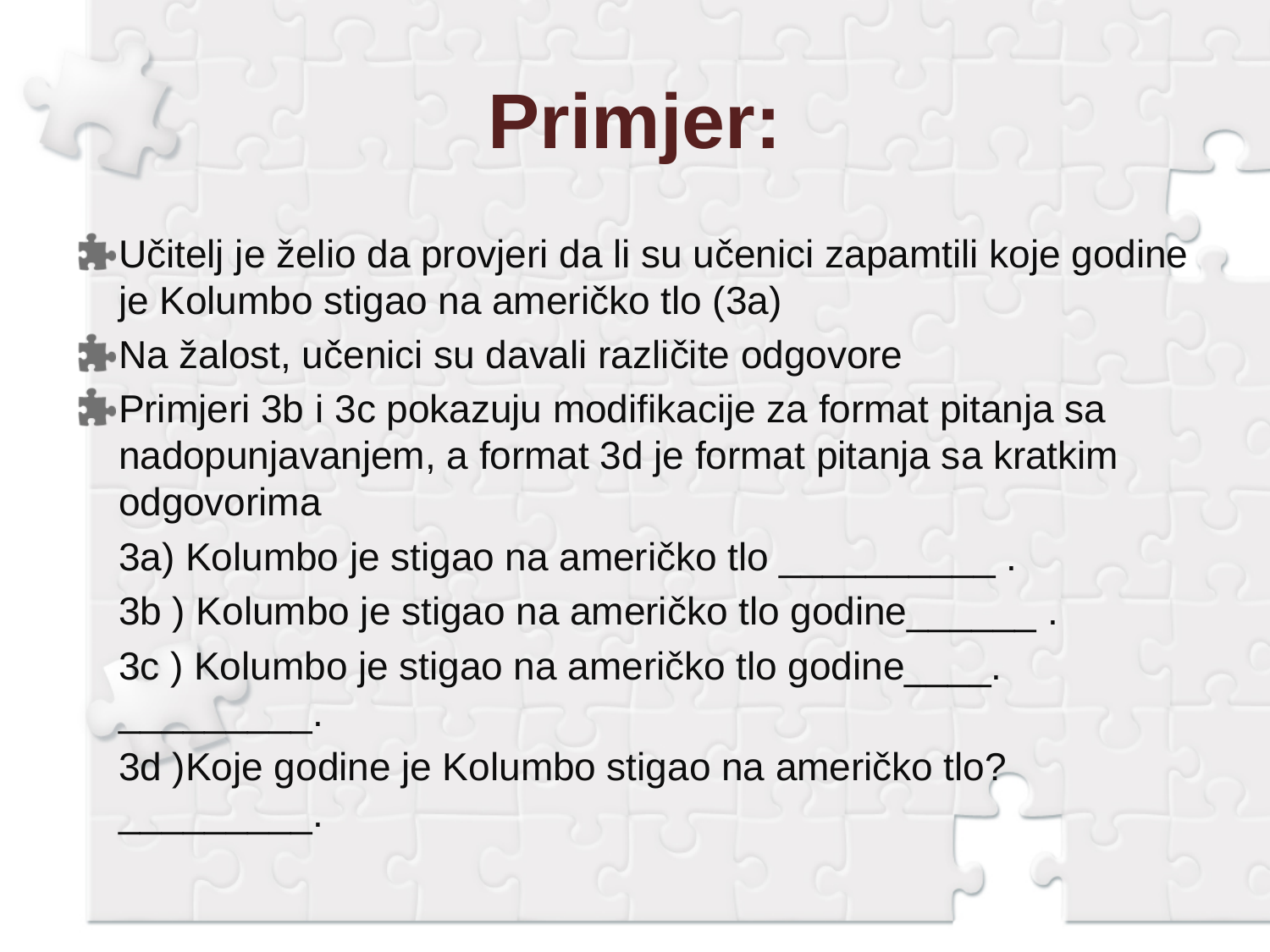

# Primjer:
Učitelj je želio da provjeri da li su učenici zapamtili koje godine je Kolumbo stigao na američko tlo (3a)
Na žalost, učenici su davali različite odgovore
Primjeri 3b i 3c pokazuju modifikacije za format pitanja sa nadopunjavanjem, a format 3d je format pitanja sa kratkim odgovorima
	3a) Kolumbo je stigao na američko tlo __________ .
 	3b ) Kolumbo je stigao na američko tlo godine______ .
 	3c ) Kolumbo je stigao na američko tlo godine____.      _________.
 	3d )Koje godine je Kolumbo stigao na američko tlo? _________.